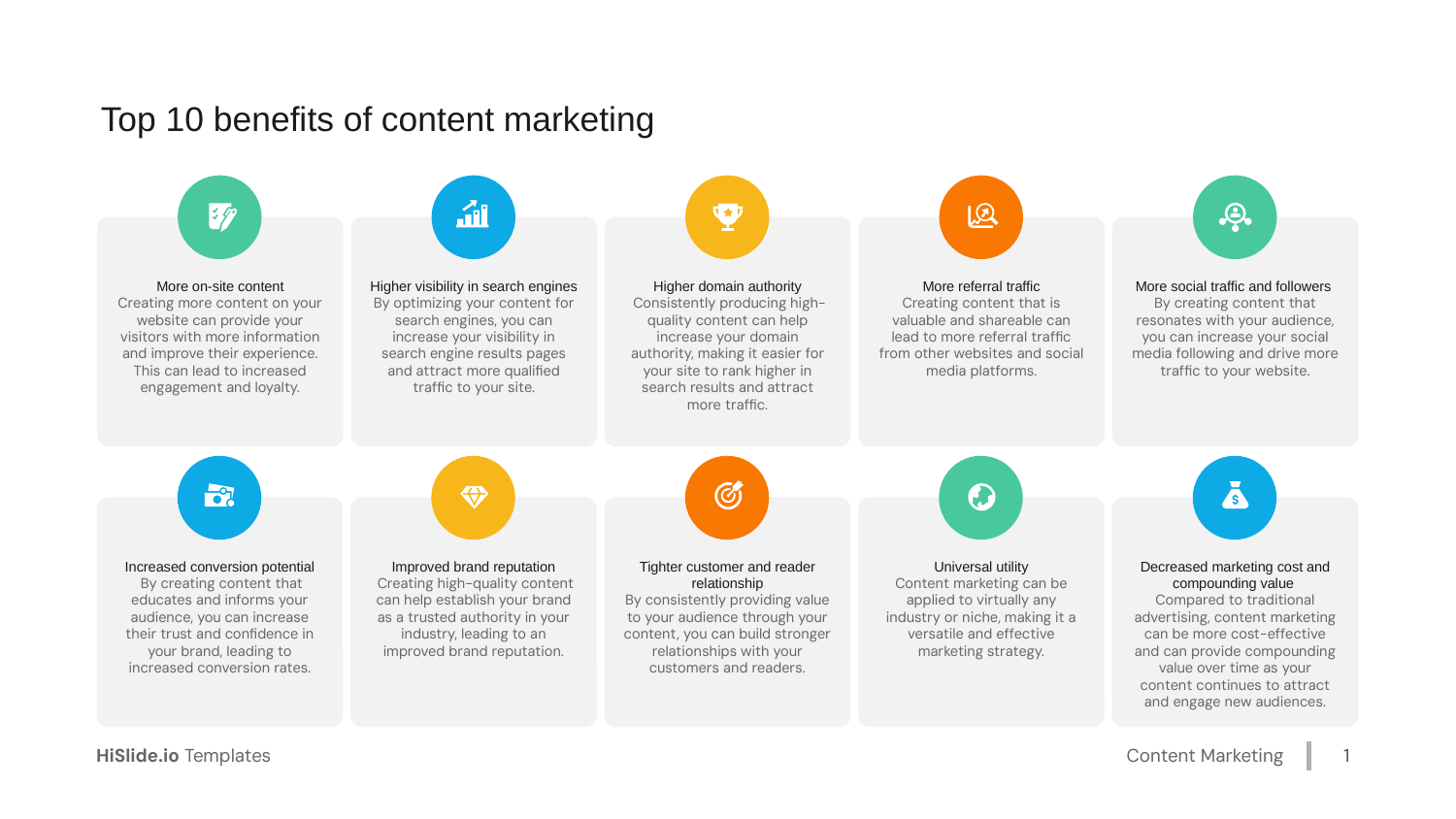

Top 10 benefits of content marketing

More on-site content
Creating more content on your website can provide your visitors with more information and improve their experience. This can lead to increased engagement and loyalty.
Higher visibility in search engines
By optimizing your content for search engines, you can increase your visibility in search engine results pages and attract more qualified traffic to your site.
Higher domain authority
 Consistently producing high-quality content can help increase your domain authority, making it easier for your site to rank higher in search results and attract more traffic.
More referral traffic
Creating content that is valuable and shareable can lead to more referral traffic from other websites and social media platforms.
More social traffic and followers
By creating content that resonates with your audience, you can increase your social media following and drive more traffic to your website.

Increased conversion potential
 By creating content that educates and informs your audience, you can increase their trust and confidence in your brand, leading to increased conversion rates.
Improved brand reputation
 Creating high-quality content can help establish your brand as a trusted authority in your industry, leading to an improved brand reputation.
Tighter customer and reader relationship
By consistently providing value to your audience through your content, you can build stronger relationships with your customers and readers.
Universal utility
Content marketing can be applied to virtually any industry or niche, making it a versatile and effective marketing strategy.
Decreased marketing cost and compounding value
Compared to traditional advertising, content marketing can be more cost-effective and can provide compounding value over time as your content continues to attract and engage new audiences.
1